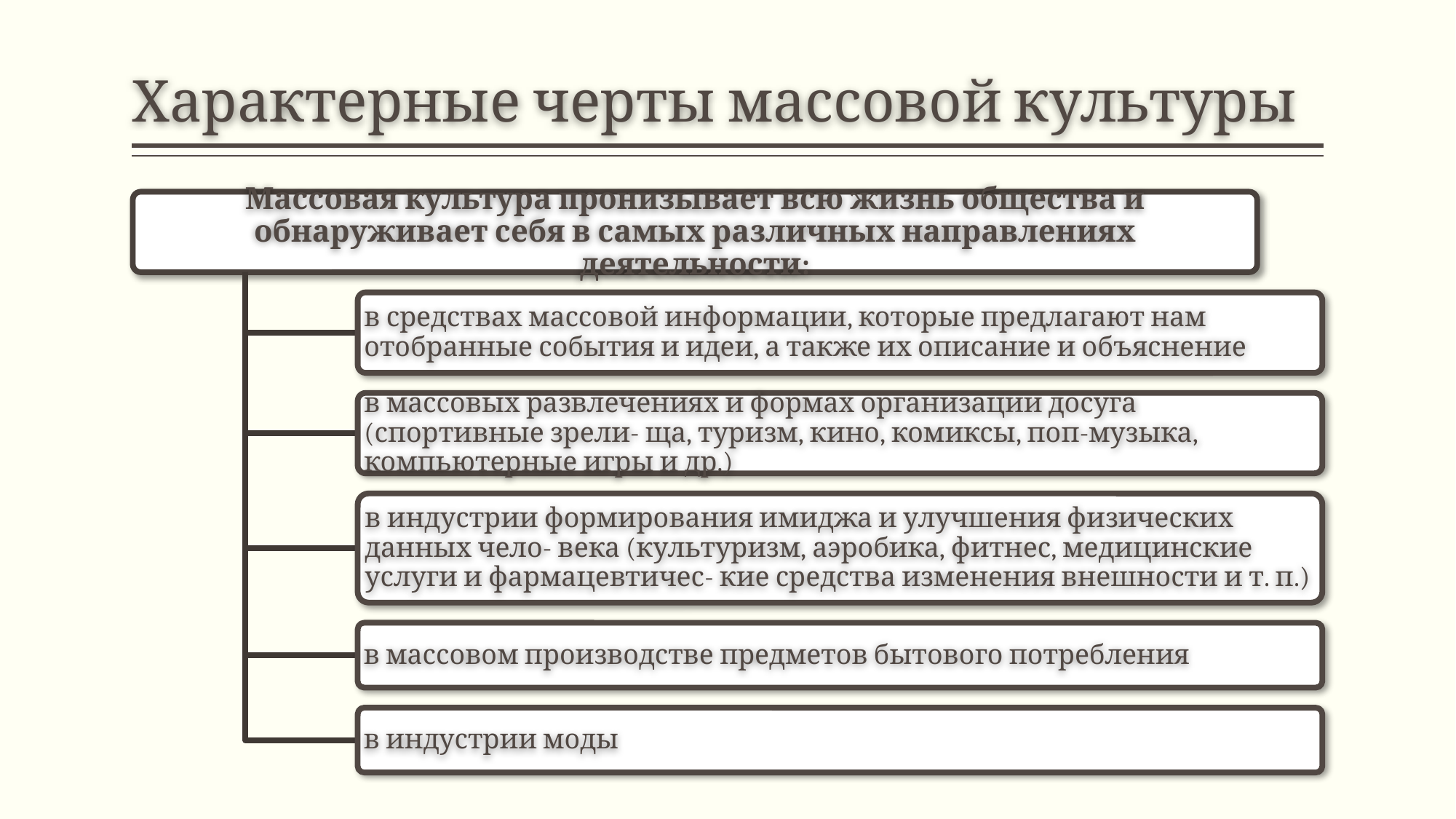

# Характерные черты массовой культуры

Массовая культура пронизывает всю жизнь общества и обнаруживает себя в самых различных направлениях деятельности:

в средствах массовой информации, которые предлагают нам отобранные события и идеи, а также их описание и объяснение

в массовых развлечениях и формах организации досуга (спортивные зрели- ща, туризм, кино, комиксы, поп-музыка, компьютерные игры и др.)

в индустрии формирования имиджа и улучшения физических данных чело- века (культуризм, аэробика, фитнес, медицинские услуги и фармацевтичес- кие средства изменения внешности и т. п.)

в массовом производстве предметов бытового потребления

в индустрии моды